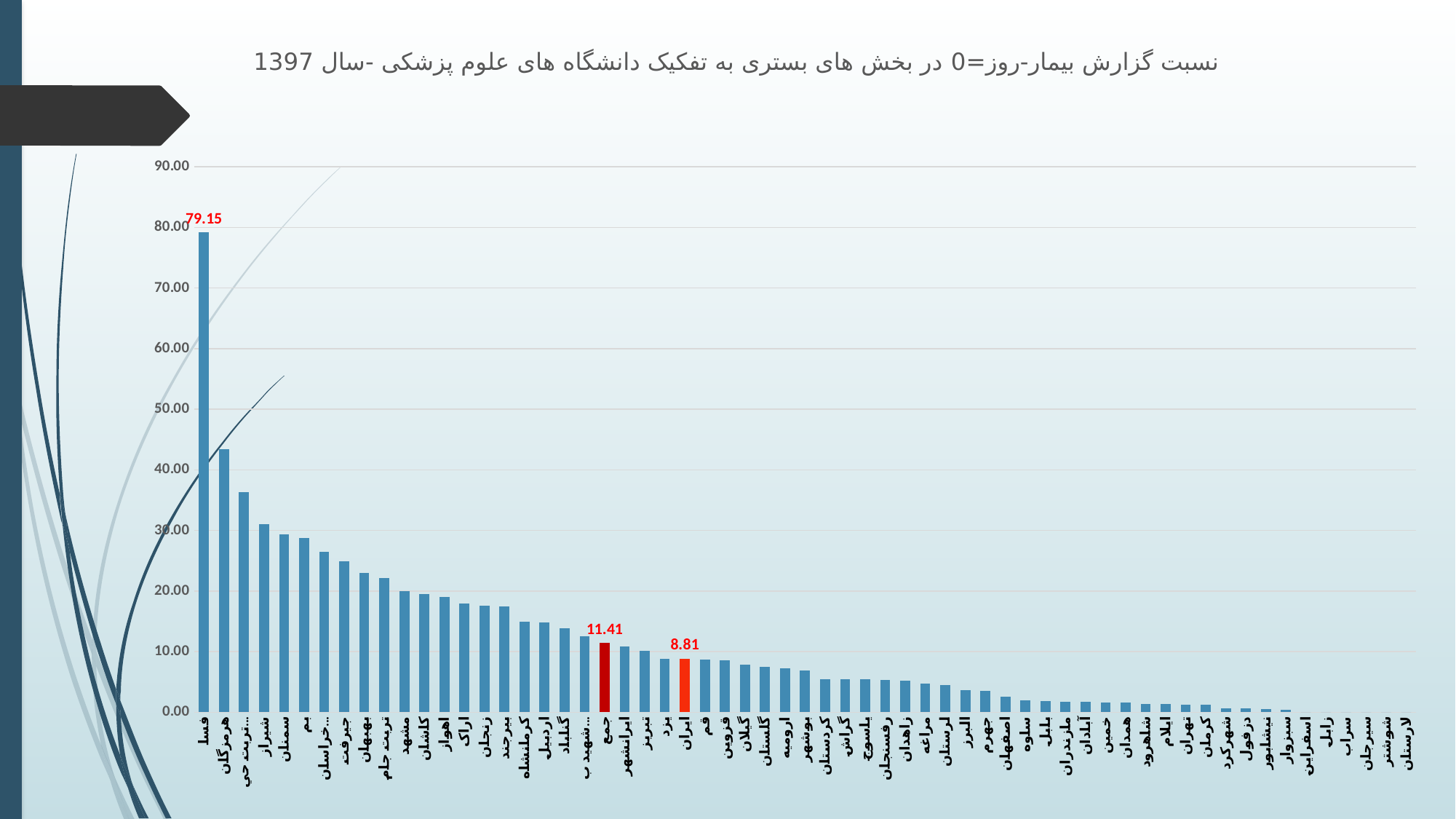

# نسبت گزارش بیمار-روز=0 در بخش های بستری به تفکیک دانشگاه های علوم پزشکی -سال 1397

### Chart

| Category |  |
|---|---|
| فسا | 79.14893617021276 |
| هرمزگان | 43.415756181713625 |
| تربت حيدريه | 36.27906976744186 |
| شيراز | 31.077348066298345 |
| سمنان | 29.307282415630553 |
| بم | 28.723404255319153 |
| خراسان شمالي | 26.41509433962264 |
| جيرفت | 24.893617021276597 |
| بهبهان | 23.004694835680752 |
| تربت جام | 22.105263157894736 |
| مشهد | 19.975429975429975 |
| کاشان | 19.538188277087034 |
| اهواز | 19.034289713086075 |
| اراک | 17.9215930304916 |
| زنجان | 17.557251908396946 |
| بيرجند | 17.41654571843251 |
| کرمانشاه | 14.88747836122331 |
| اردبيل | 14.817572598659718 |
| گناباد | 13.90728476821192 |
| شهيد بهشتي | 12.575090108129755 |
| جمع | 11.411225825214483 |
| ايرانشهر | 10.81081081081081 |
| تبريز | 10.156873172028716 |
| يزد | 8.843850760018425 |
| ايران | 8.810344827586206 |
| قم | 8.718330849478392 |
| قزوين | 8.573487031700289 |
| گيلان | 7.8276481149012564 |
| گلستان | 7.441433164905834 |
| اروميه | 7.264472190692395 |
| بوشهر | 6.8493150684931505 |
| کردستان | 5.461940732132481 |
| گراش | 5.454545454545454 |
| ياسوج | 5.416666666666667 |
| رفسنجان | 5.314009661835748 |
| زاهدان | 5.215419501133787 |
| مراغه | 4.697986577181208 |
| لرستان | 4.449267498643516 |
| البرز | 3.6682615629984054 |
| جهرم | 3.5830618892508146 |
| اصفهان | 2.5316455696202533 |
| ساوه | 1.9607843137254901 |
| بابل | 1.884057971014493 |
| مازندران | 1.7129928894634778 |
| آبادان | 1.69082125603865 |
| خمين | 1.6129032258064515 |
| همدان | 1.596071209330878 |
| شاهرود | 1.41643059490085 |
| ايلام | 1.3725490196078431 |
| تهران | 1.2041444973396809 |
| کرمان | 1.1933174224343674 |
| شهرکرد | 0.7033997655334115 |
| دزفول | 0.6864988558352403 |
| نيشابور | 0.4830917874396135 |
| سبزوار | 0.4329004329004329 |
| اسفراين | 0.0 |
| زابل | 0.0 |
| سراب | 0.0 |
| سيرجان | 0.0 |
| شوشتر | 0.0 |
| لارستان | 0.0 |